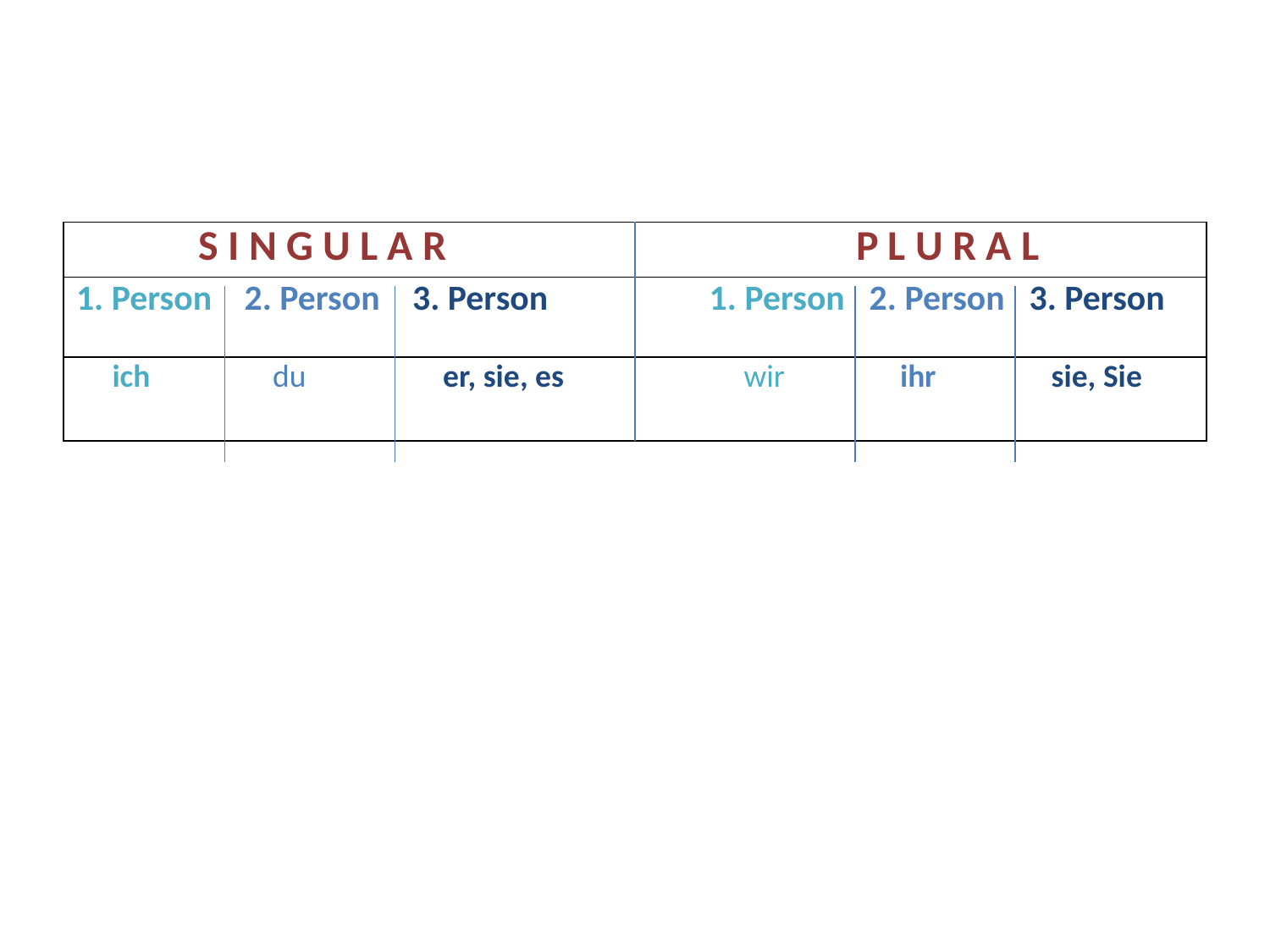

| S I N G U L A R P L U R A L |
| --- |
| 1. Person 2. Person 3. Person 1. Person 2. Person 3. Person |
| ich du er, sie, es wir ihr sie, Sie |